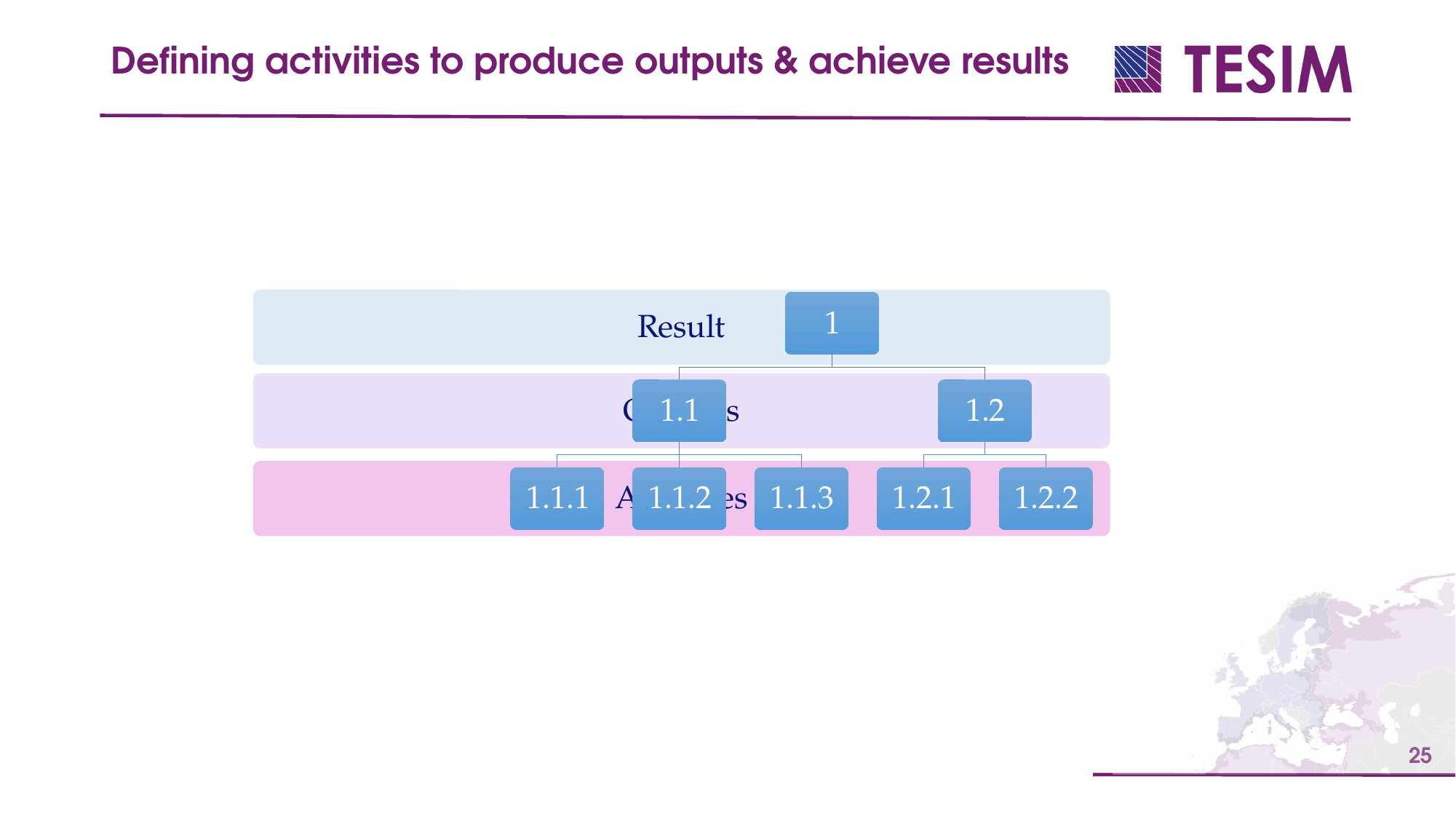

Defining activities to produce outputs & achieve results
Activities
Outputs
Result
1
1.1
1.1.1
1.1.2
1.1.3
1.2
1.2.1
1.2.2